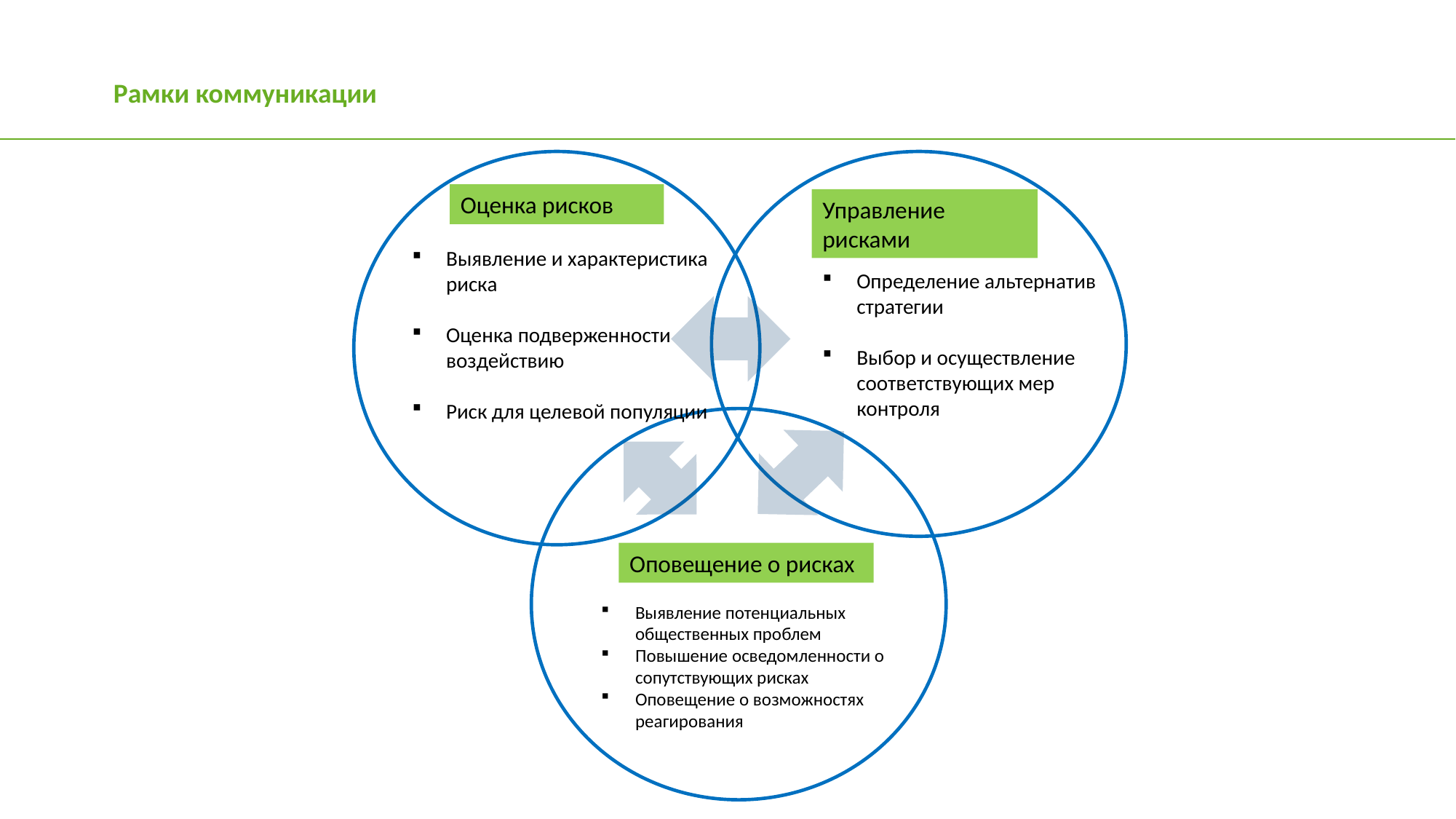

Рамки коммуникации

Оценка рисков
Управление рисками
Выявление и характеристика риска

Оценка подверженности воздействию

Риск для целевой популяции
Определение альтернатив стратегии

Выбор и осуществление соответствующих мер контроля

Оповещение о рисках
Выявление потенциальных общественных проблем
Повышение осведомленности о сопутствующих рисках
Оповещение о возможностях реагирования